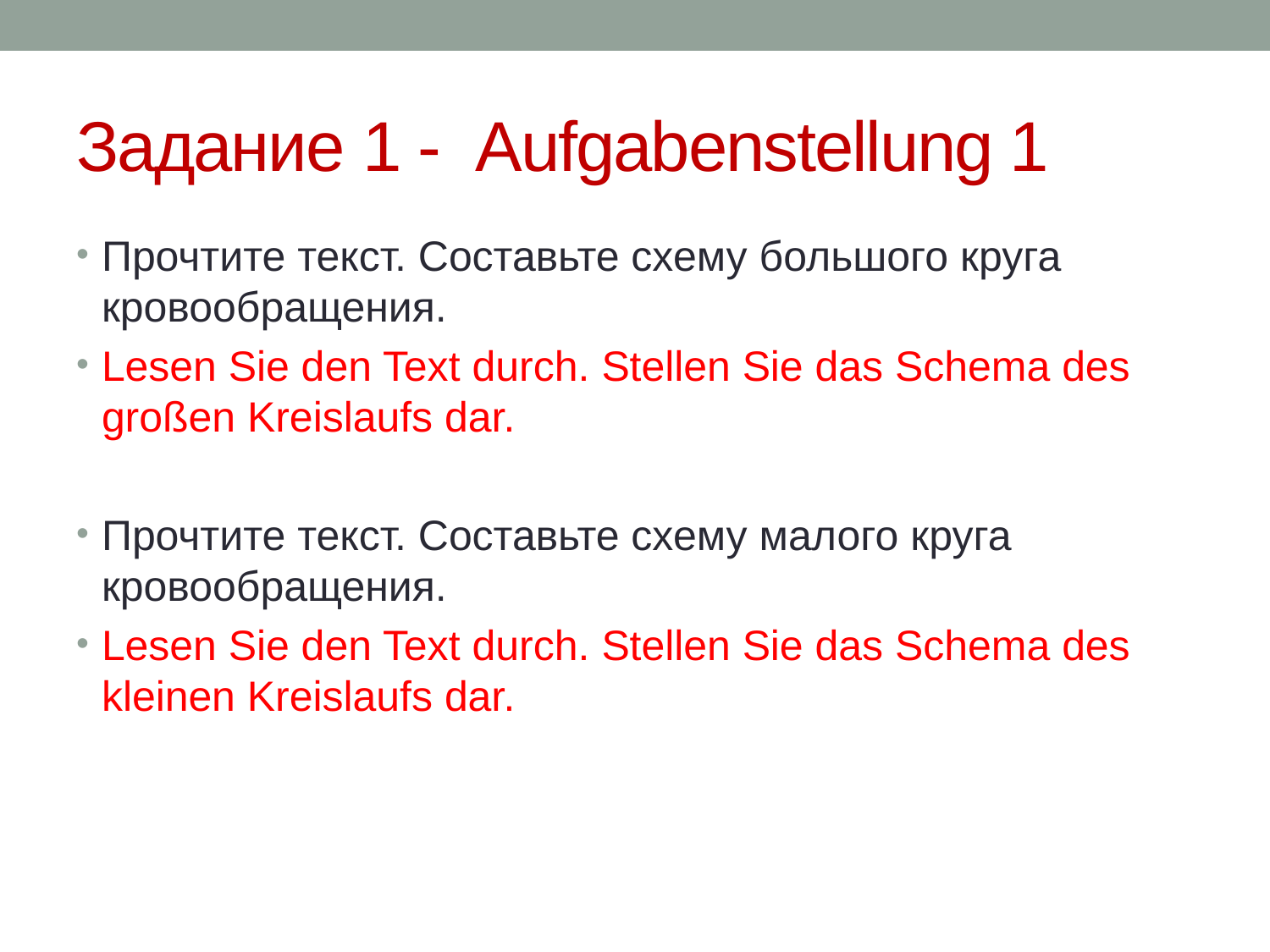

# Задание 1 -  Aufgabenstellung 1
Прочтите текст. Составьте схему большого круга кровообращения.
Lesen Sie den Text durch. Stellen Sie das Schema des großen Kreislaufs dar.

Прочтите текст. Составьте схему малого круга кровообращения.
Lesen Sie den Text durch. Stellen Sie das Schema des kleinen Kreislaufs dar.